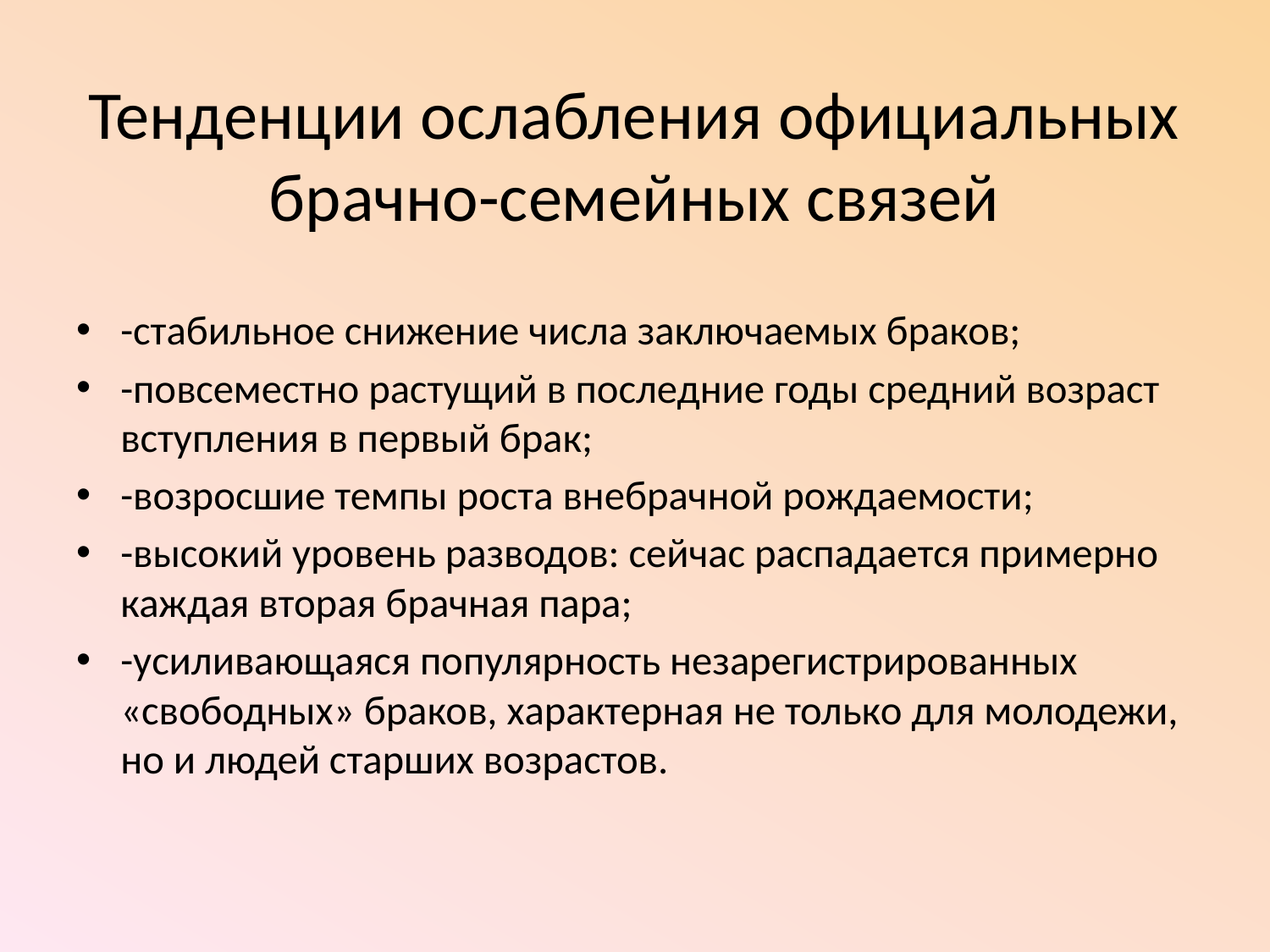

# Тенденции ослабления официальных брачно-семейных связей
-стабильное снижение числа заключаемых браков;
-повсеместно растущий в последние годы средний возраст вступления в первый брак;
-возросшие темпы роста внебрачной рождаемости;
-высокий уровень разводов: сейчас распадается примерно каждая вторая брачная пара;
-усиливающаяся популярность незарегистрированных «свободных» браков, характерная не только для молодежи, но и людей старших возрастов.